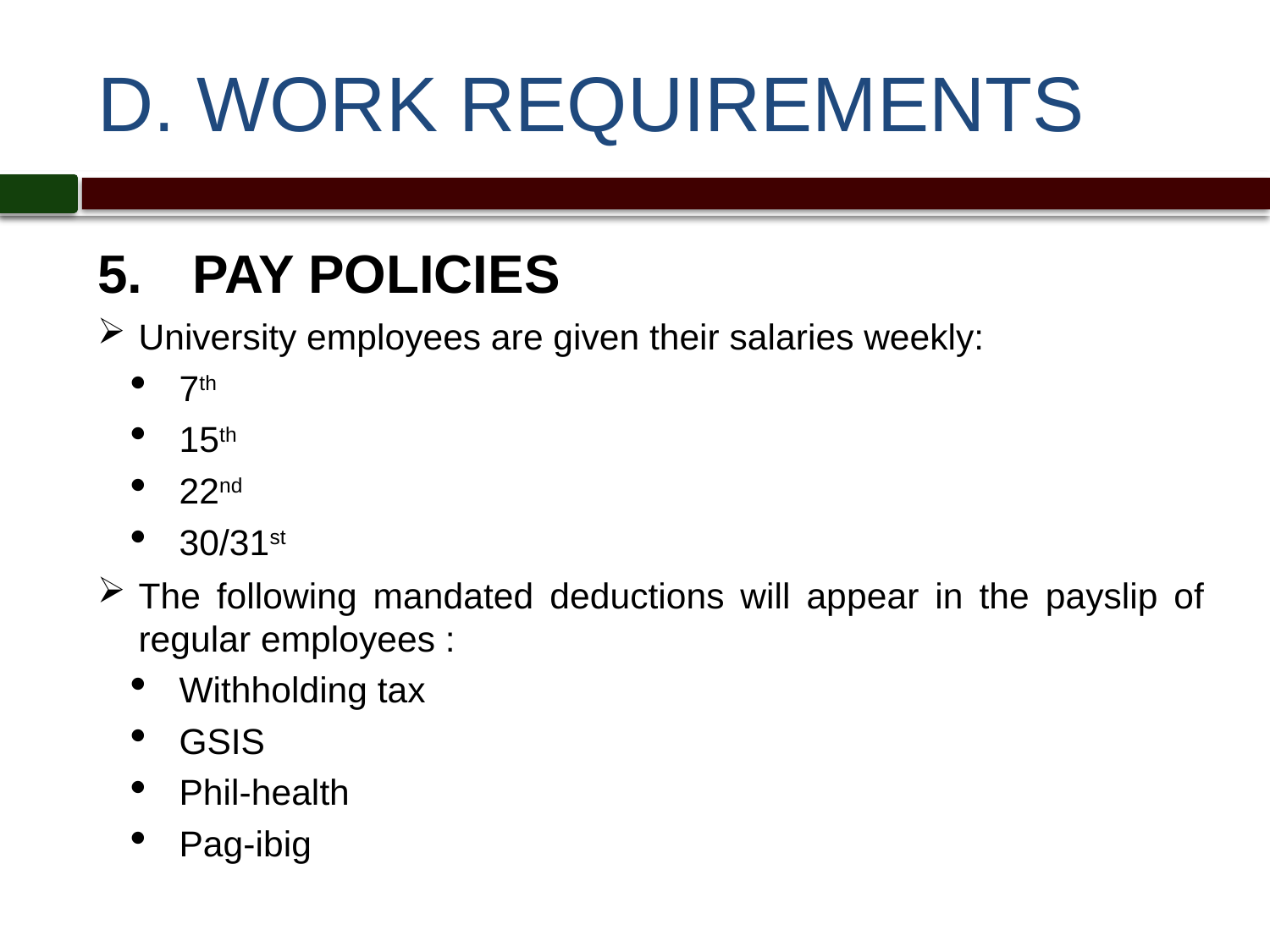

# D. WORK REQUIREMENTS
PAY POLICIES
University employees are given their salaries weekly:
7th
15th
22nd
30/31st
The following mandated deductions will appear in the payslip of regular employees :
Withholding tax
GSIS
Phil-health
Pag-ibig